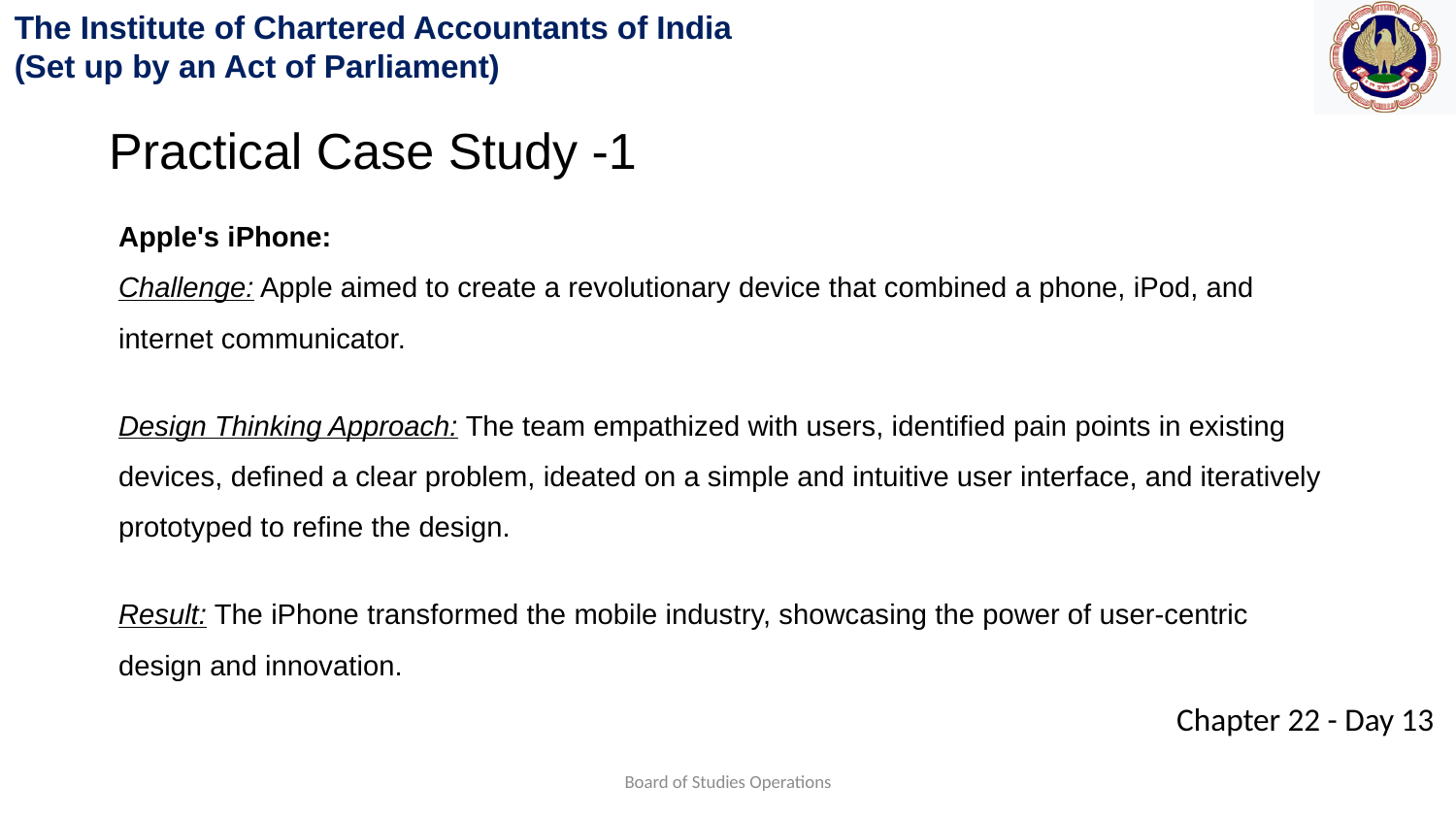

Practical Case Study -1
Apple's iPhone:
Challenge: Apple aimed to create a revolutionary device that combined a phone, iPod, and internet communicator.

Design Thinking Approach: The team empathized with users, identified pain points in existing devices, defined a clear problem, ideated on a simple and intuitive user interface, and iteratively prototyped to refine the design.

Result: The iPhone transformed the mobile industry, showcasing the power of user-centric design and innovation.
Board of Studies Operations